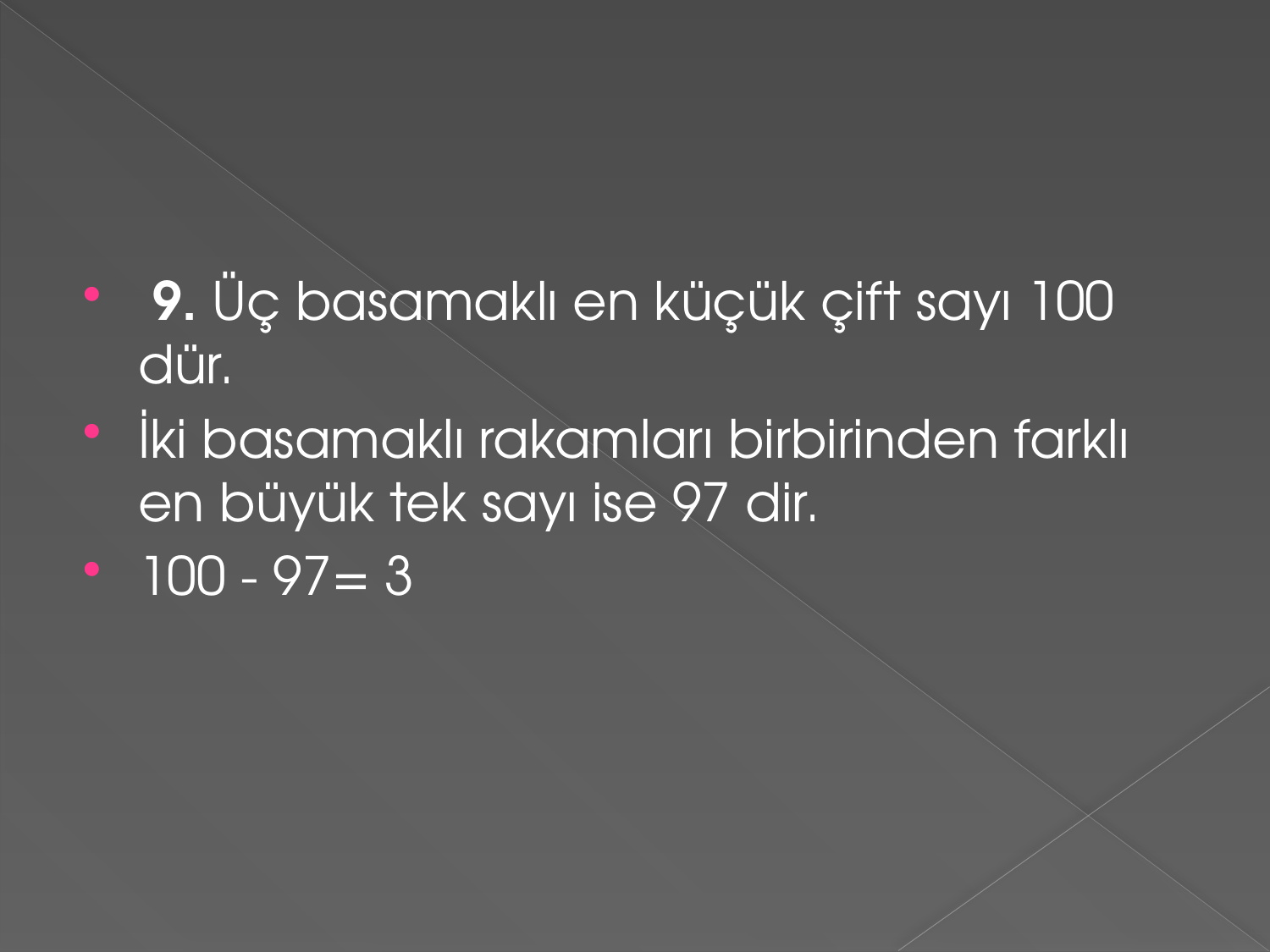

#
 9. Üç basamaklı en küçük çift sayı 100 dür.
İki basamaklı rakamları birbirinden farklı en büyük tek sayı ise 97 dir.
100 - 97= 3